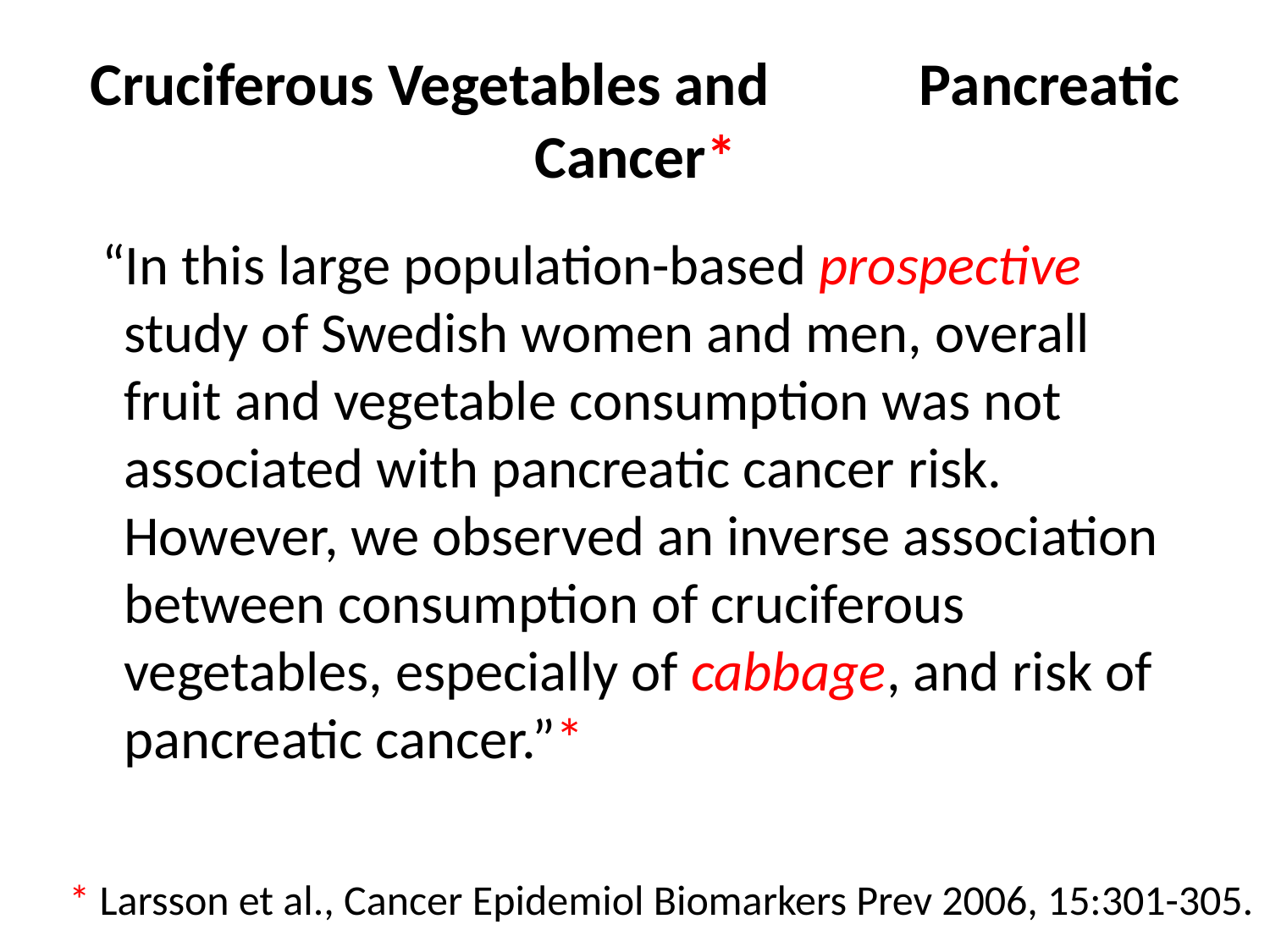

# Cruciferous Vegetables and           Pancreatic Cancer*
  “In this large population-based prospective study of Swedish women and men, overall fruit and vegetable consumption was not associated with pancreatic cancer risk. However, we observed an inverse association between consumption of cruciferous vegetables, especially of cabbage, and risk of pancreatic cancer.”*
* Larsson et al., Cancer Epidemiol Biomarkers Prev 2006, 15:301-305.